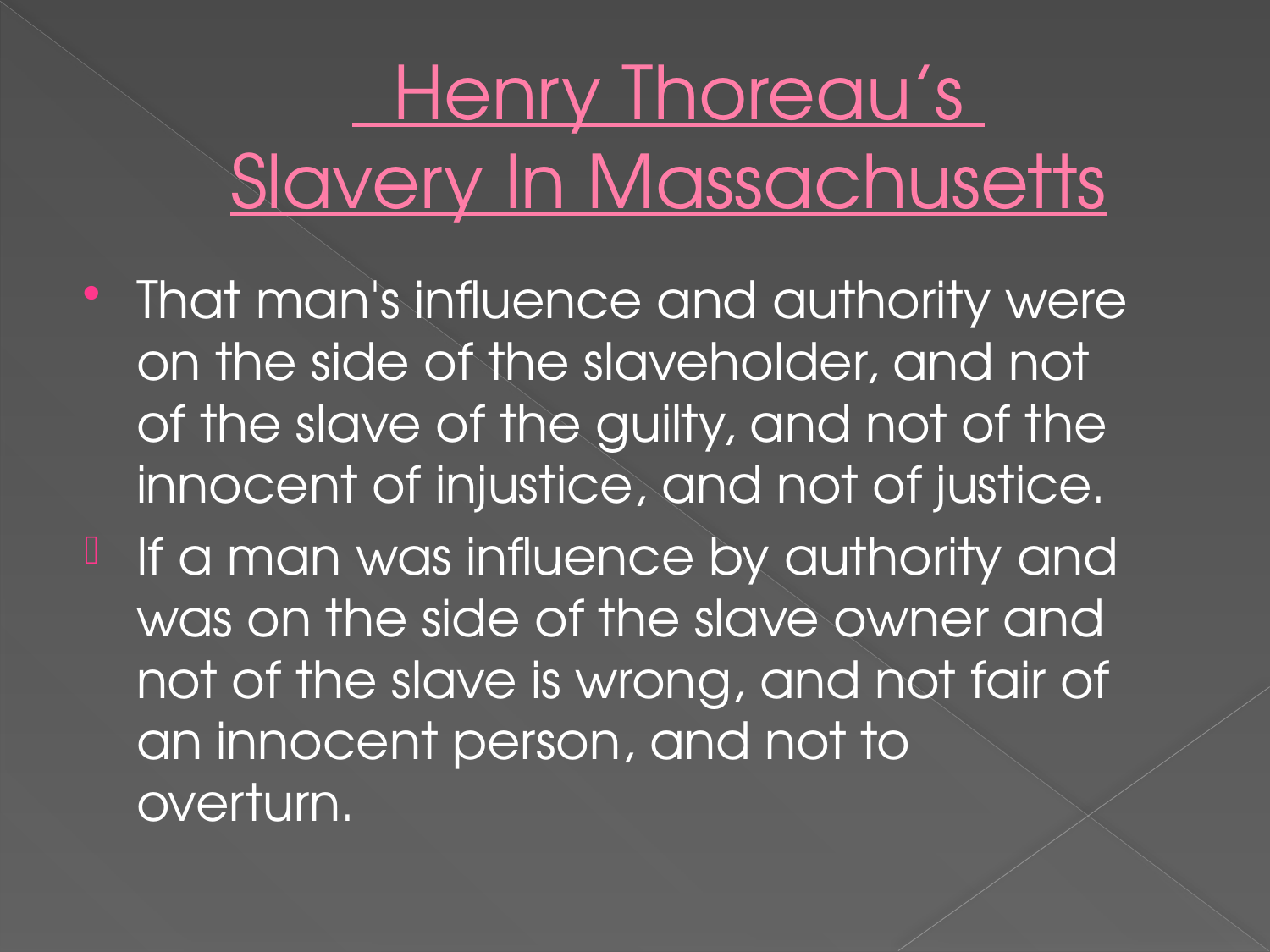

# Henry Thoreau’s Slavery In Massachusetts
That man's influence and authority were on the side of the slaveholder, and not of the slave of the guilty, and not of the innocent of injustice, and not of justice.
If a man was influence by authority and was on the side of the slave owner and not of the slave is wrong, and not fair of an innocent person, and not to overturn.